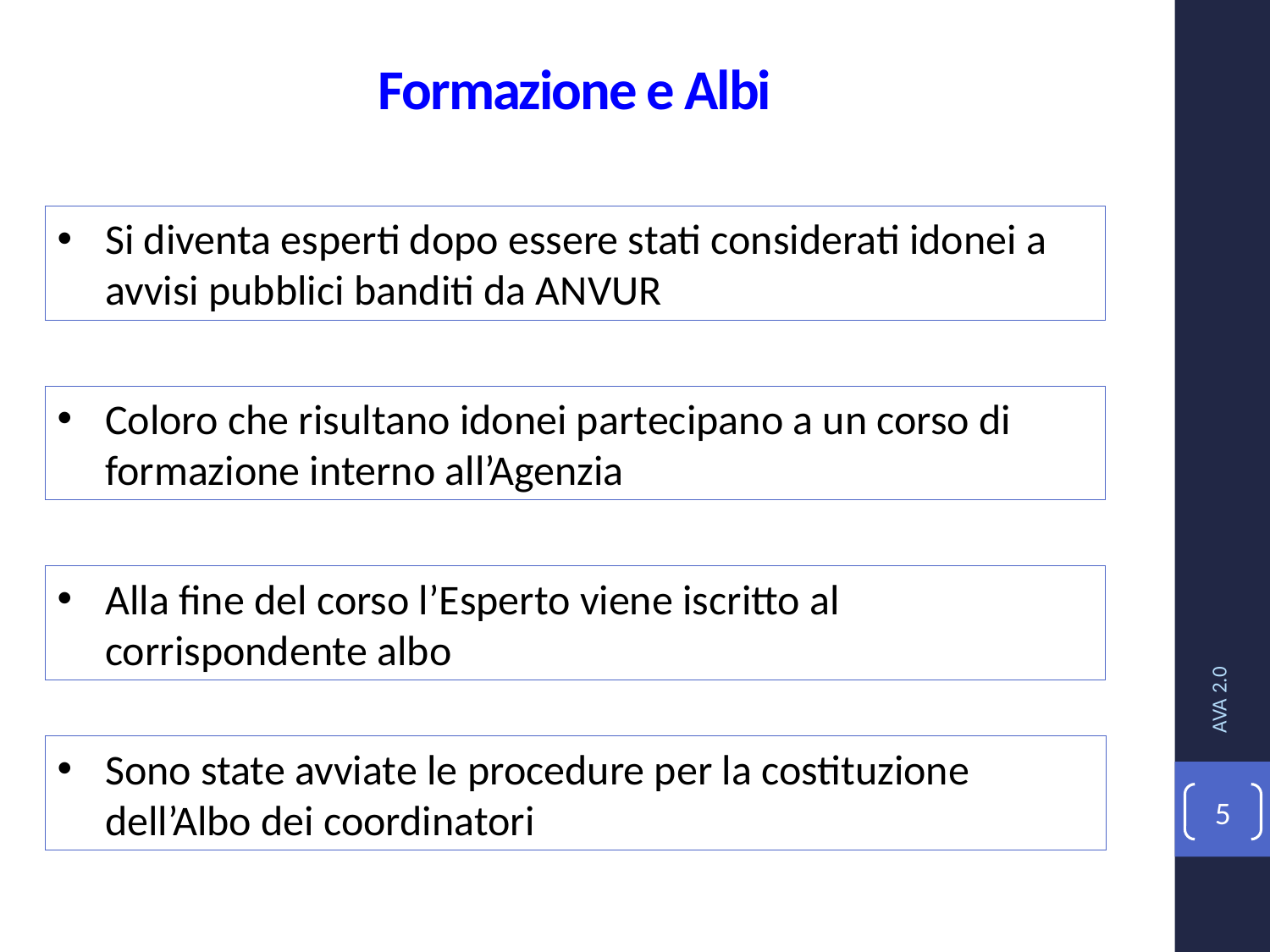

# Formazione e Albi
Si diventa esperti dopo essere stati considerati idonei a avvisi pubblici banditi da ANVUR
Coloro che risultano idonei partecipano a un corso di formazione interno all’Agenzia
AVA 2.0
Alla fine del corso l’Esperto viene iscritto al corrispondente albo
Sono state avviate le procedure per la costituzione dell’Albo dei coordinatori
5